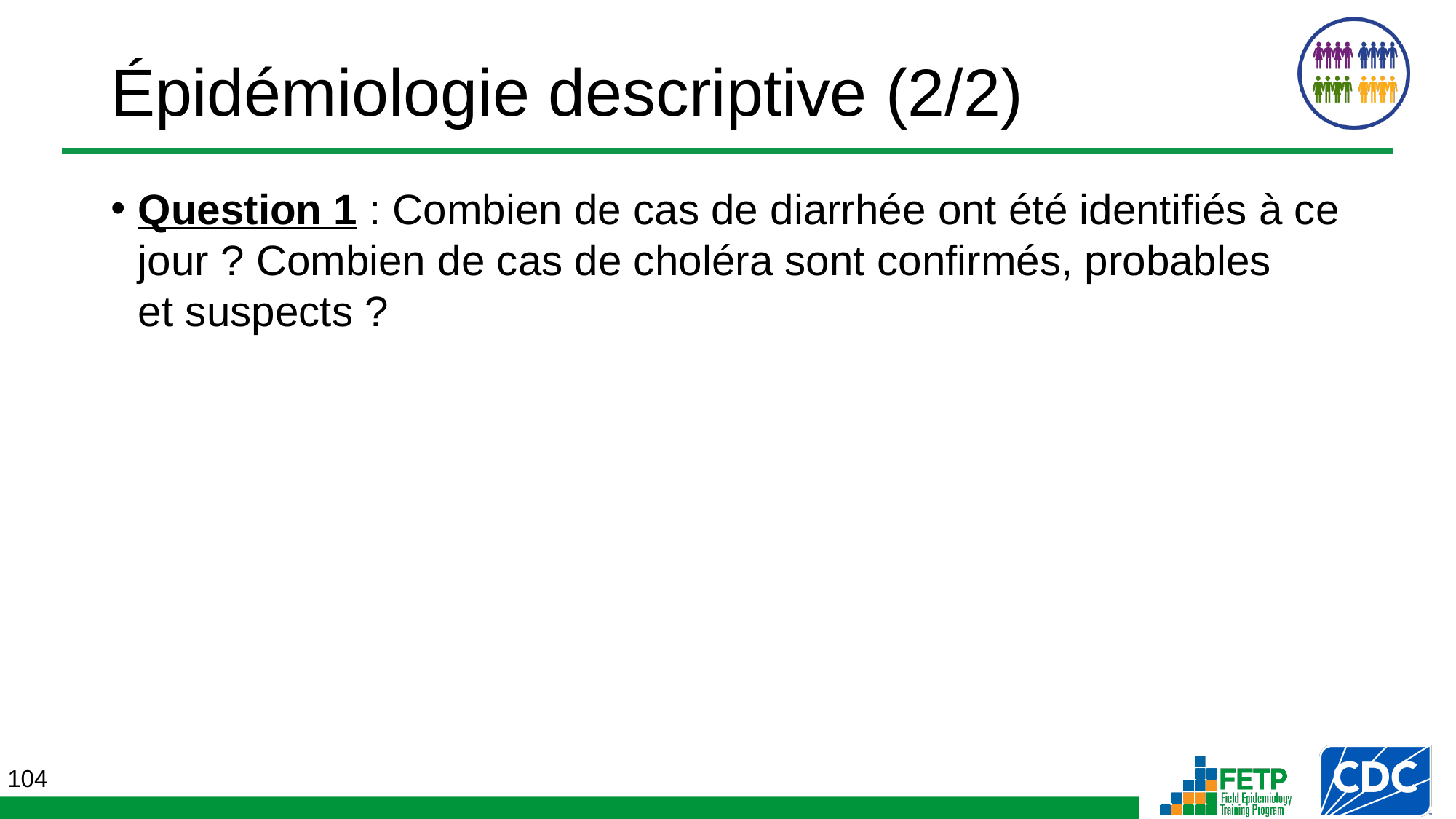

Épidémiologie descriptive (2/2)
Question 1 : Combien de cas de diarrhée ont été identifiés à ce jour ? Combien de cas de choléra sont confirmés, probables
et suspects ?